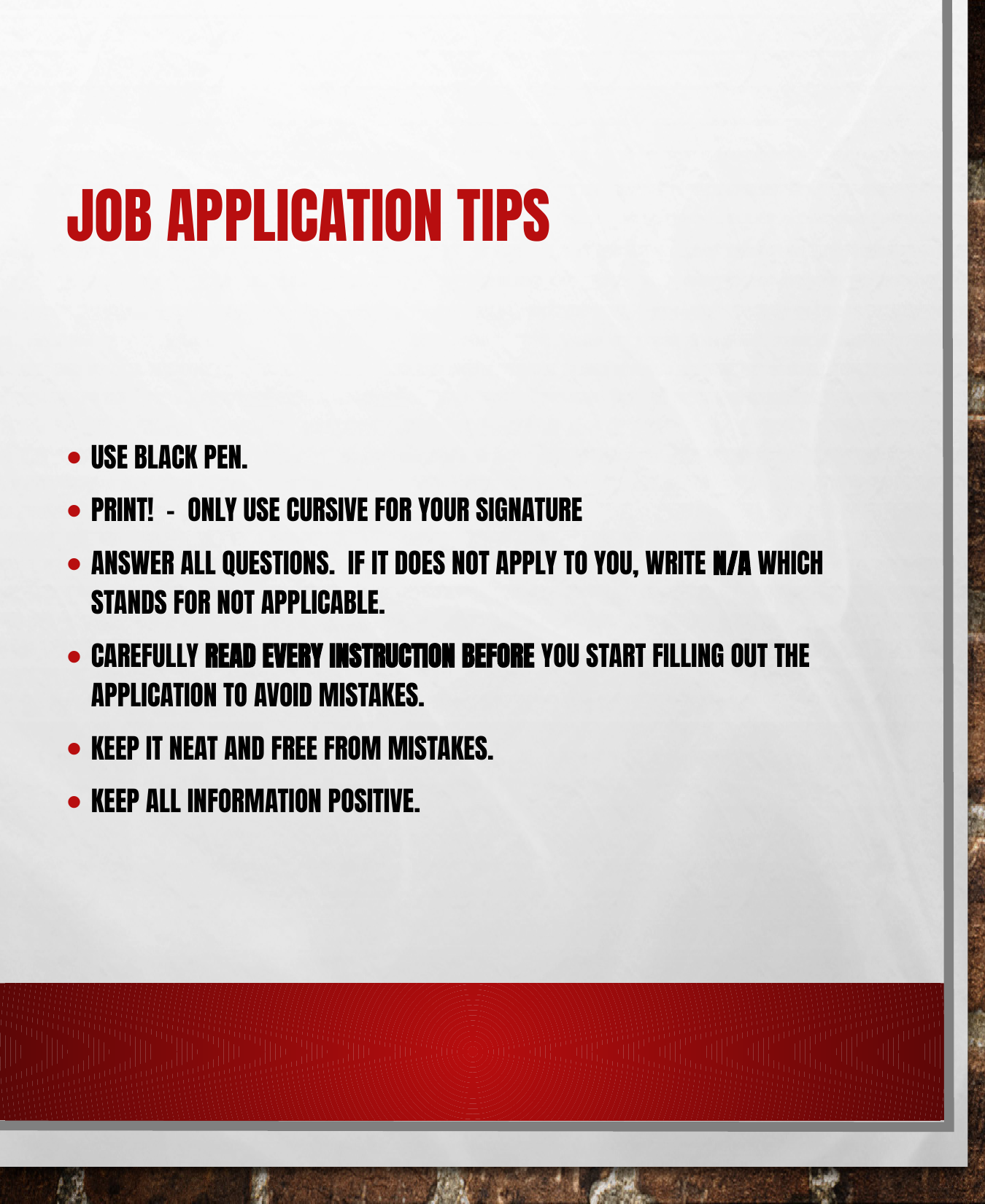

# Job application Tips
Use Black pen.
Print!  -  Only use cursive for your signature
Answer all questions.  If it does not apply to you, write N/A which stands for Not Applicable.
Carefully read every instruction BEFORE you start filling out the application to avoid mistakes.
Keep it neat and free from mistakes.
Keep all information positive.